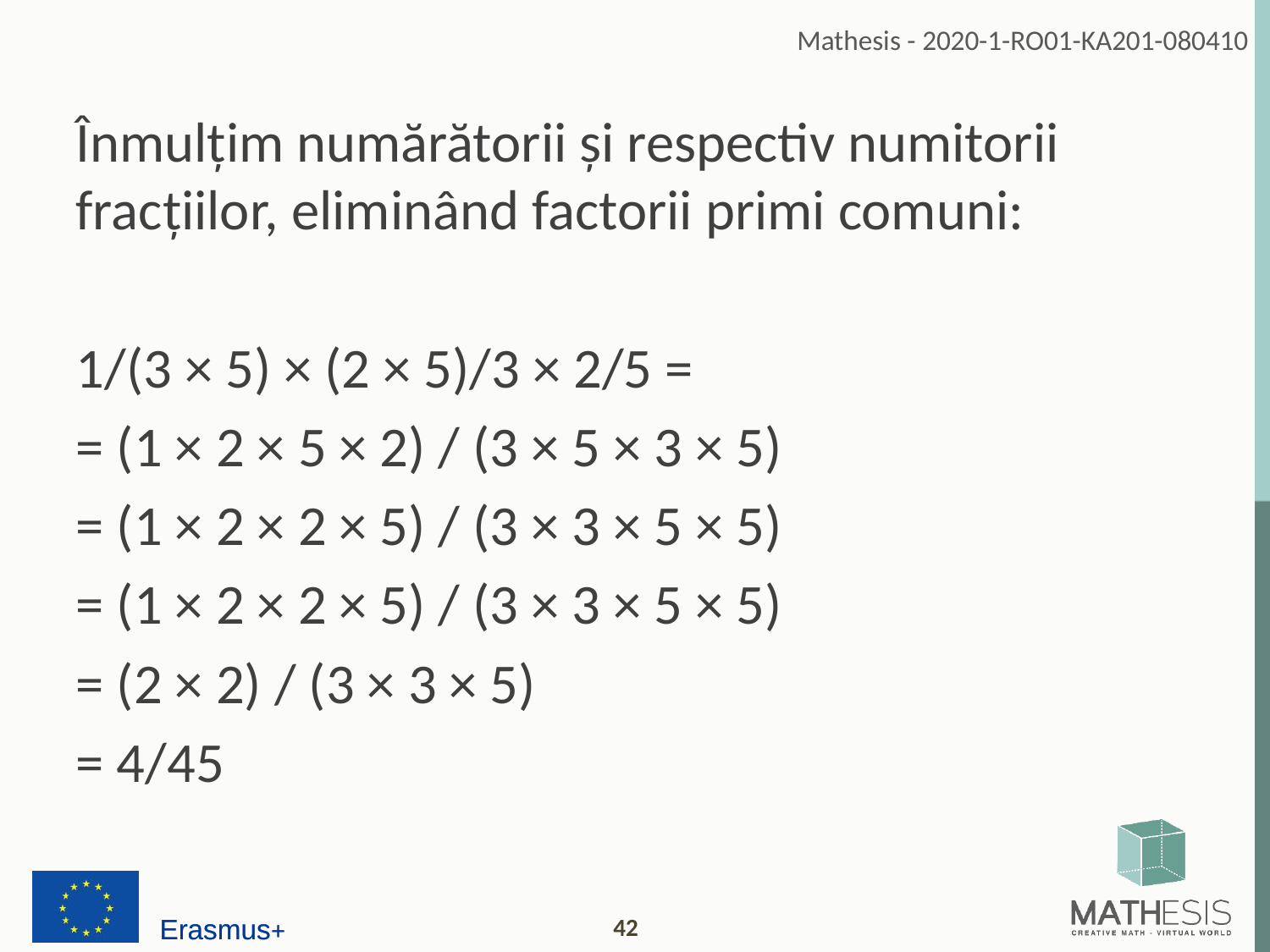

Înmulțim numărătorii și respectiv numitorii fracțiilor, eliminând factorii primi comuni:

1/(3 × 5) × (2 × 5)/3 × 2/5 =
= (1 × 2 × 5 × 2) / (3 × 5 × 3 × 5)
= (1 × 2 × 2 × 5) / (3 × 3 × 5 × 5)
= (1 × 2 × 2 × 5) / (3 × 3 × 5 × 5)
= (2 × 2) / (3 × 3 × 5)
= 4/45